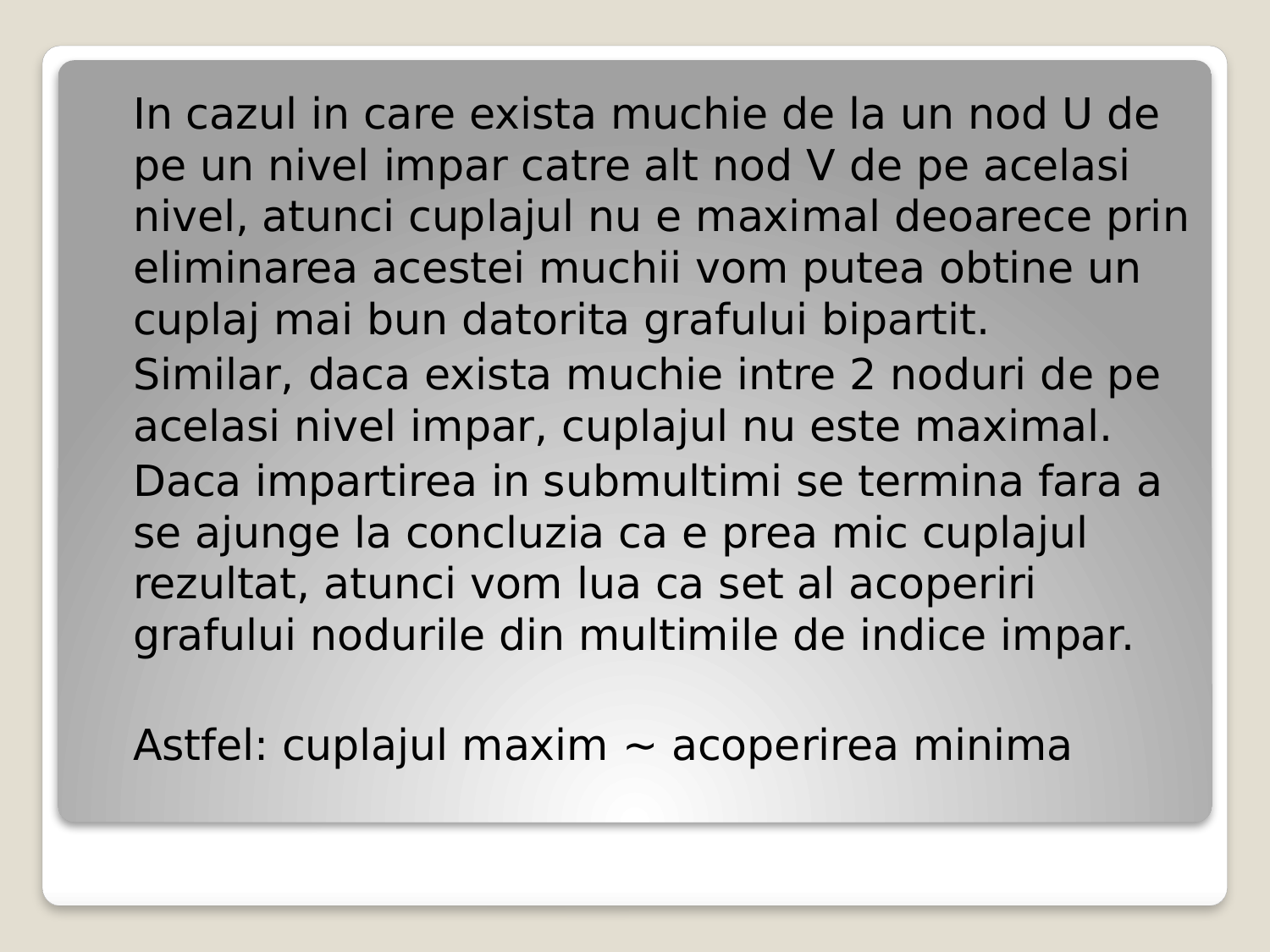

In cazul in care exista muchie de la un nod U de pe un nivel impar catre alt nod V de pe acelasi nivel, atunci cuplajul nu e maximal deoarece prin eliminarea acestei muchii vom putea obtine un cuplaj mai bun datorita grafului bipartit.
		Similar, daca exista muchie intre 2 noduri de pe acelasi nivel impar, cuplajul nu este maximal.
		Daca impartirea in submultimi se termina fara a se ajunge la concluzia ca e prea mic cuplajul rezultat, atunci vom lua ca set al acoperiri grafului nodurile din multimile de indice impar.

		Astfel: cuplajul maxim ~ acoperirea minima